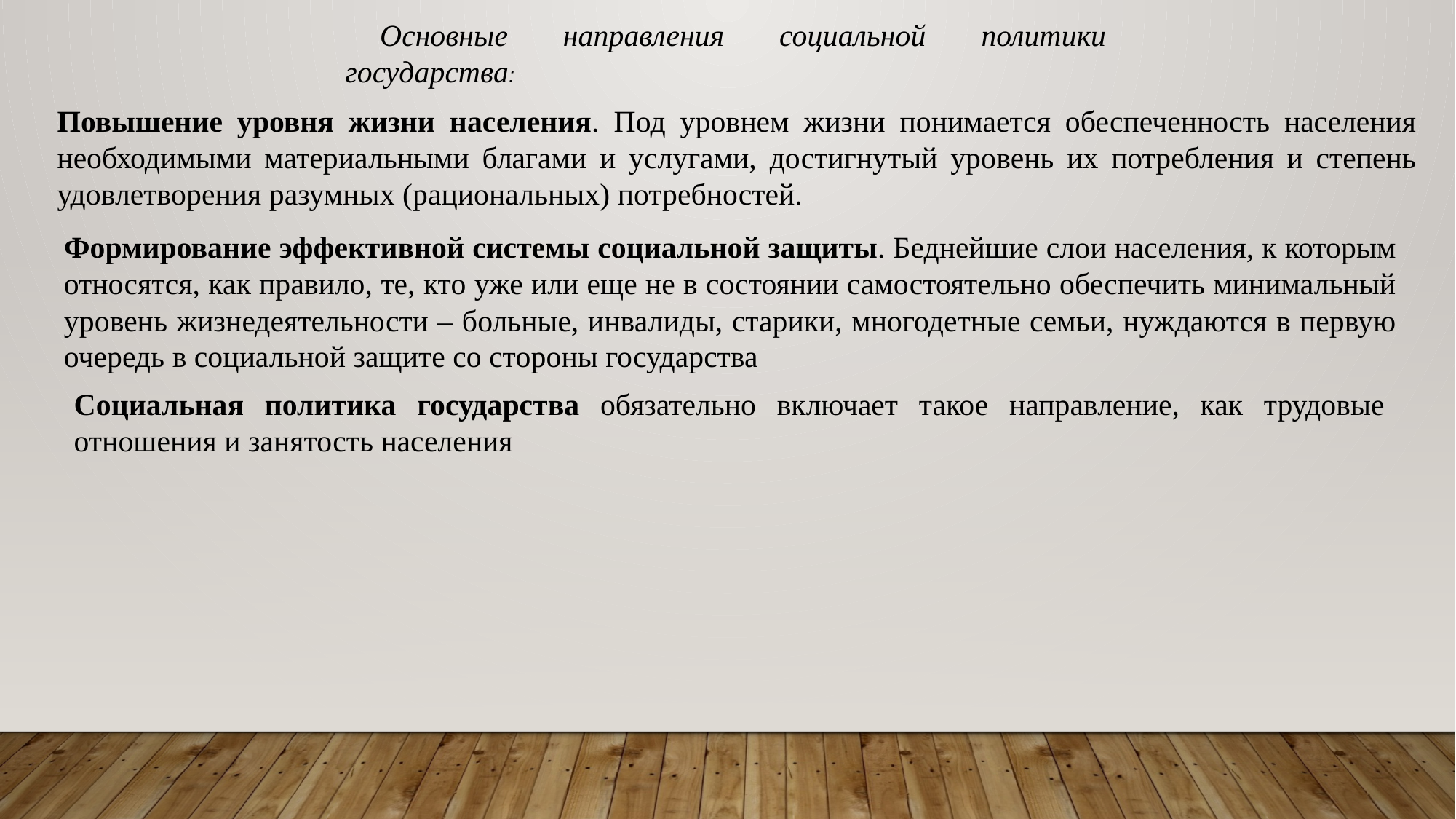

Основные направления социальной политики государства:
Повышение уровня жизни населения. Под уровнем жизни понимается обеспеченность населения необходимыми материальными благами и услугами, достигнутый уровень их потребления и степень удовлетворения разумных (рациональных) потребностей.
Формирование эффективной системы социальной защиты. Беднейшие слои населения, к которым относятся, как правило, те, кто уже или еще не в состоянии самостоятельно обеспечить минимальный уровень жизнедеятельности – больные, инвалиды, старики, многодетные семьи, нуждаются в первую очередь в социальной защите со стороны государства
Социальная политика государства обязательно включает такое направление, как трудовые отношения и занятость населения